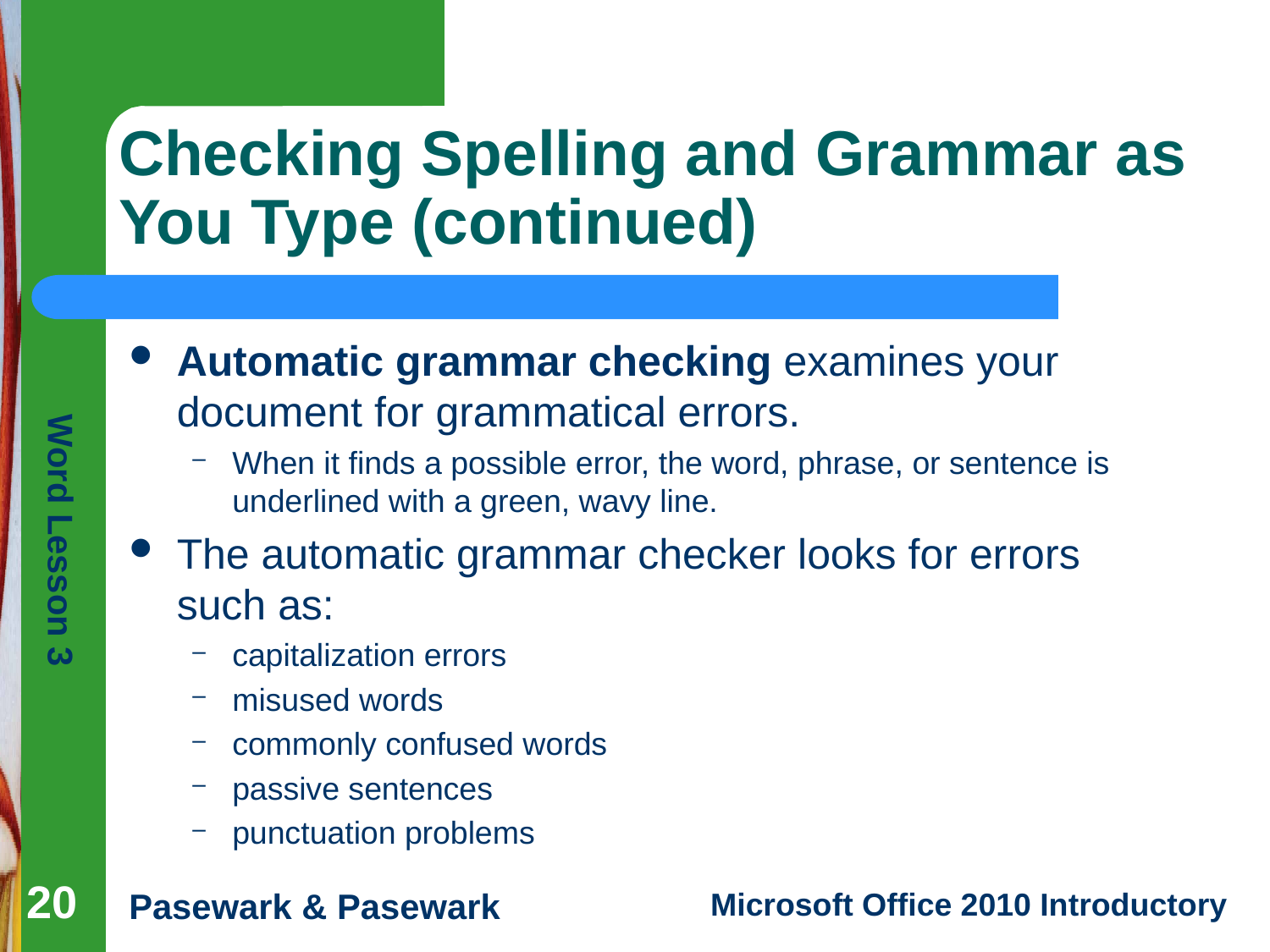

# Checking Spelling and Grammar as You Type (continued)
Automatic grammar checking examines your document for grammatical errors.
When it finds a possible error, the word, phrase, or sentence is underlined with a green, wavy line.
The automatic grammar checker looks for errors such as:
capitalization errors
misused words
commonly confused words
passive sentences
punctuation problems

20